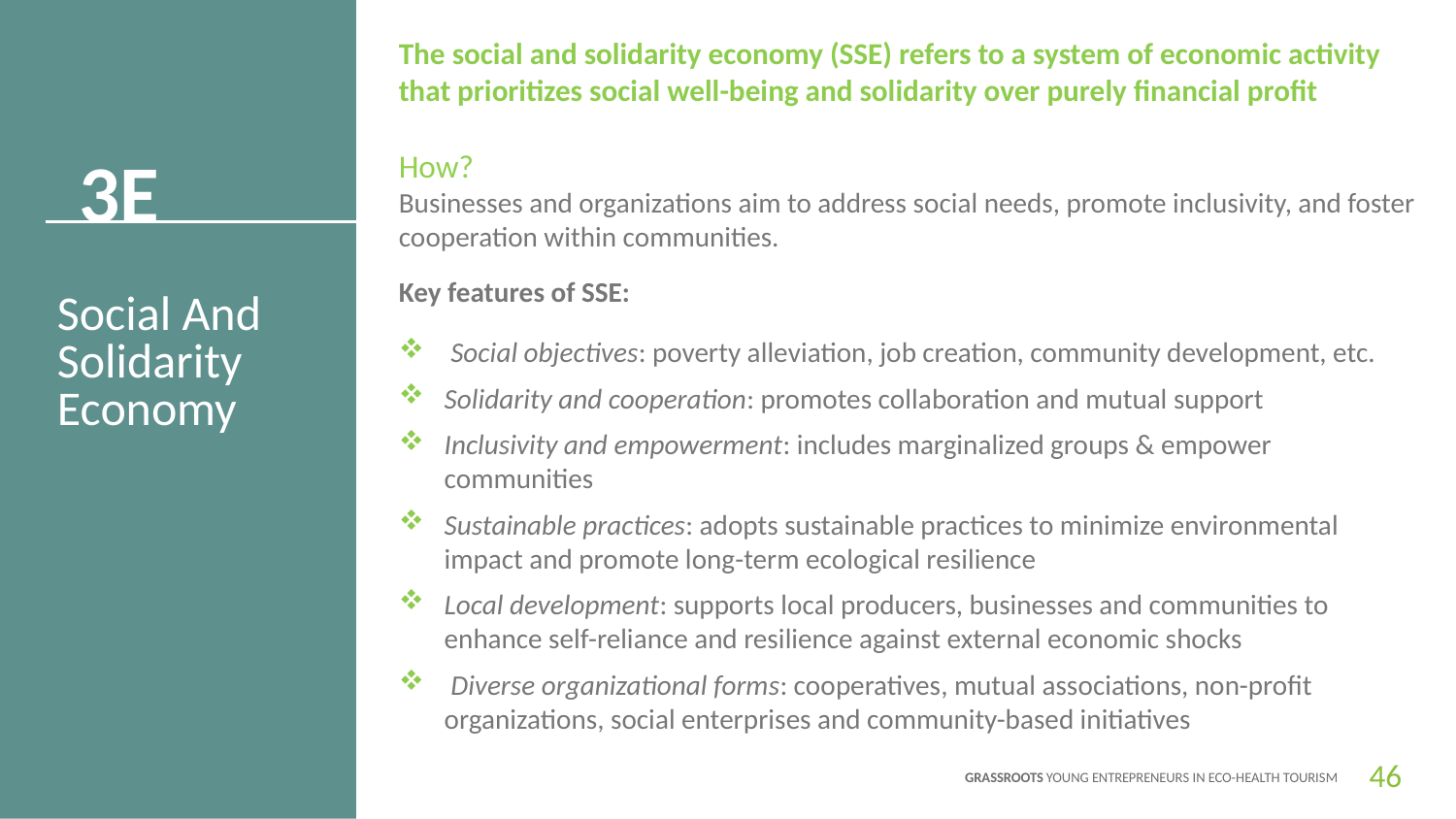

The social and solidarity economy (SSE) refers to a system of economic activity that prioritizes social well-being and solidarity over purely financial profit
How?
Businesses and organizations aim to address social needs, promote inclusivity, and foster cooperation within communities.
3E
Key features of SSE:

 Social objectives: poverty alleviation, job creation, community development, etc.
Solidarity and cooperation: promotes collaboration and mutual support
Inclusivity and empowerment: includes marginalized groups & empower communities
Sustainable practices: adopts sustainable practices to minimize environmental impact and promote long-term ecological resilience
Local development: supports local producers, businesses and communities to enhance self-reliance and resilience against external economic shocks
 Diverse organizational forms: cooperatives, mutual associations, non-profit organizations, social enterprises and community-based initiatives
Social And Solidarity Economy

46